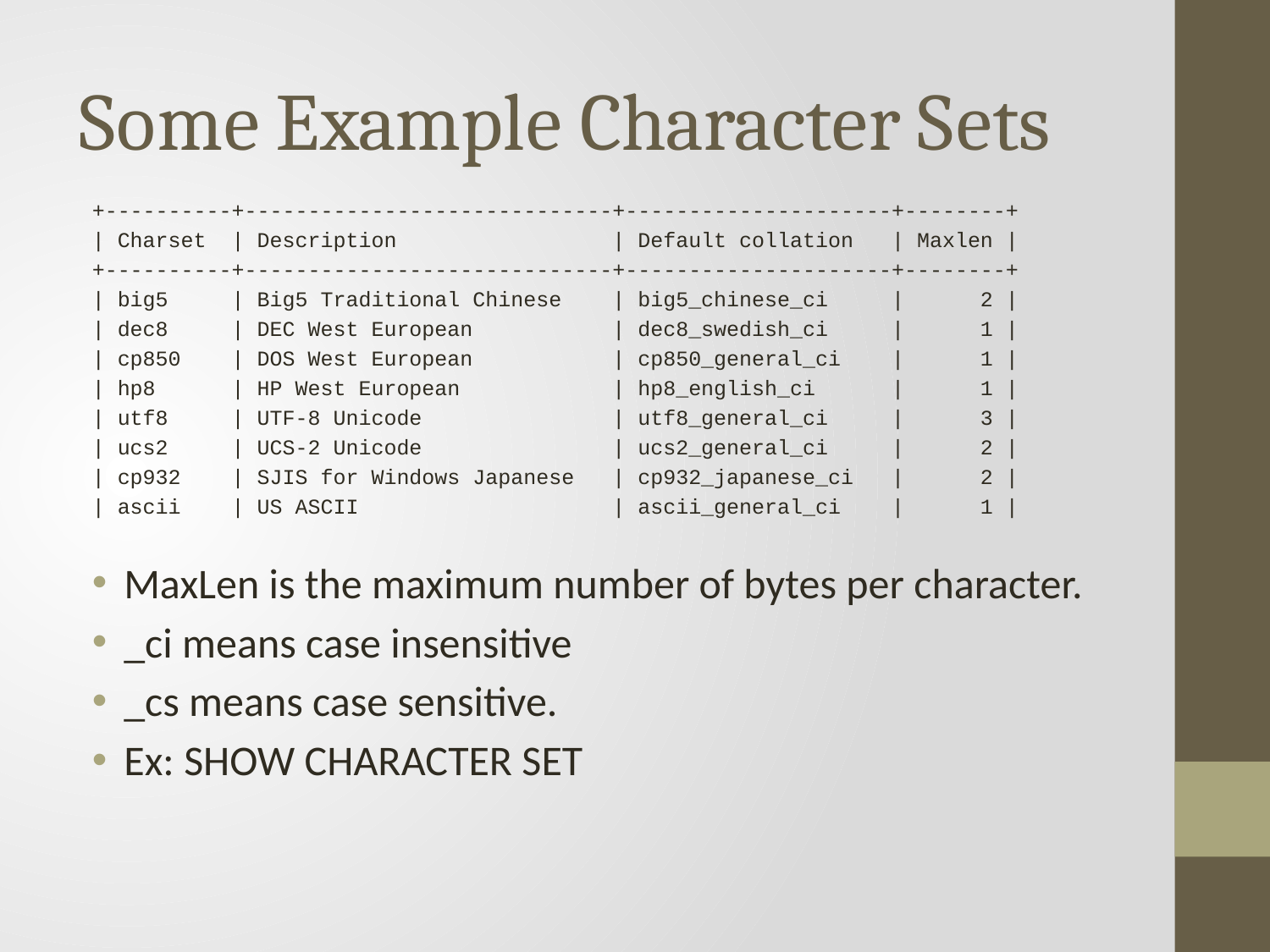

# Some Example Character Sets
+----------+-----------------------------+---------------------+--------+
| Charset  | Description                 | Default collation   | Maxlen |
+----------+-----------------------------+---------------------+--------+
| big5     | Big5 Traditional Chinese    | big5_chinese_ci     |      2 |
| dec8     | DEC West European           | dec8_swedish_ci     |      1 |
| cp850    | DOS West European           | cp850_general_ci    |      1 |
| hp8      | HP West European            | hp8_english_ci      |      1 |
| utf8     | UTF-8 Unicode               | utf8_general_ci     |      3 |
| ucs2     | UCS-2 Unicode               | ucs2_general_ci     |      2 |
| cp932    | SJIS for Windows Japanese   | cp932_japanese_ci   |      2 |
| ascii    | US ASCII                    | ascii_general_ci    |      1 |

MaxLen is the maximum number of bytes per character.
_ci means case insensitive
_cs means case sensitive.
Ex: SHOW CHARACTER SET